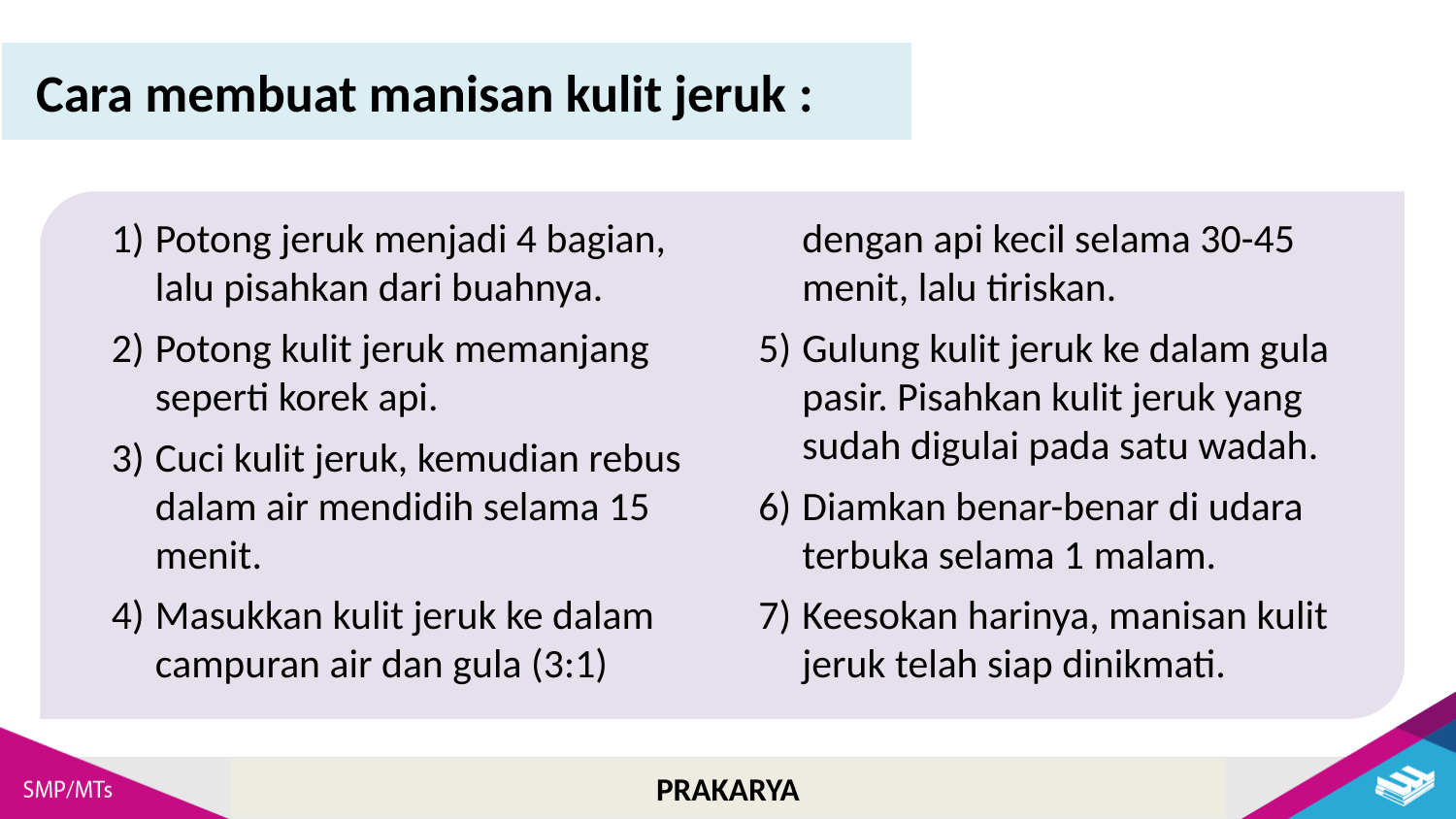

Cara membuat manisan kulit jeruk :

Potong jeruk menjadi 4 bagian, lalu pisahkan dari buahnya.
Potong kulit jeruk memanjang seperti korek api.
Cuci kulit jeruk, kemudian rebus dalam air mendidih selama 15 menit.
Masukkan kulit jeruk ke dalam campuran air dan gula (3:1) dengan api kecil selama 30-45 menit, lalu tiriskan.
Gulung kulit jeruk ke dalam gula pasir. Pisahkan kulit jeruk yang sudah digulai pada satu wadah.
Diamkan benar-benar di udara terbuka selama 1 malam.
Keesokan harinya, manisan kulit jeruk telah siap dinikmati.